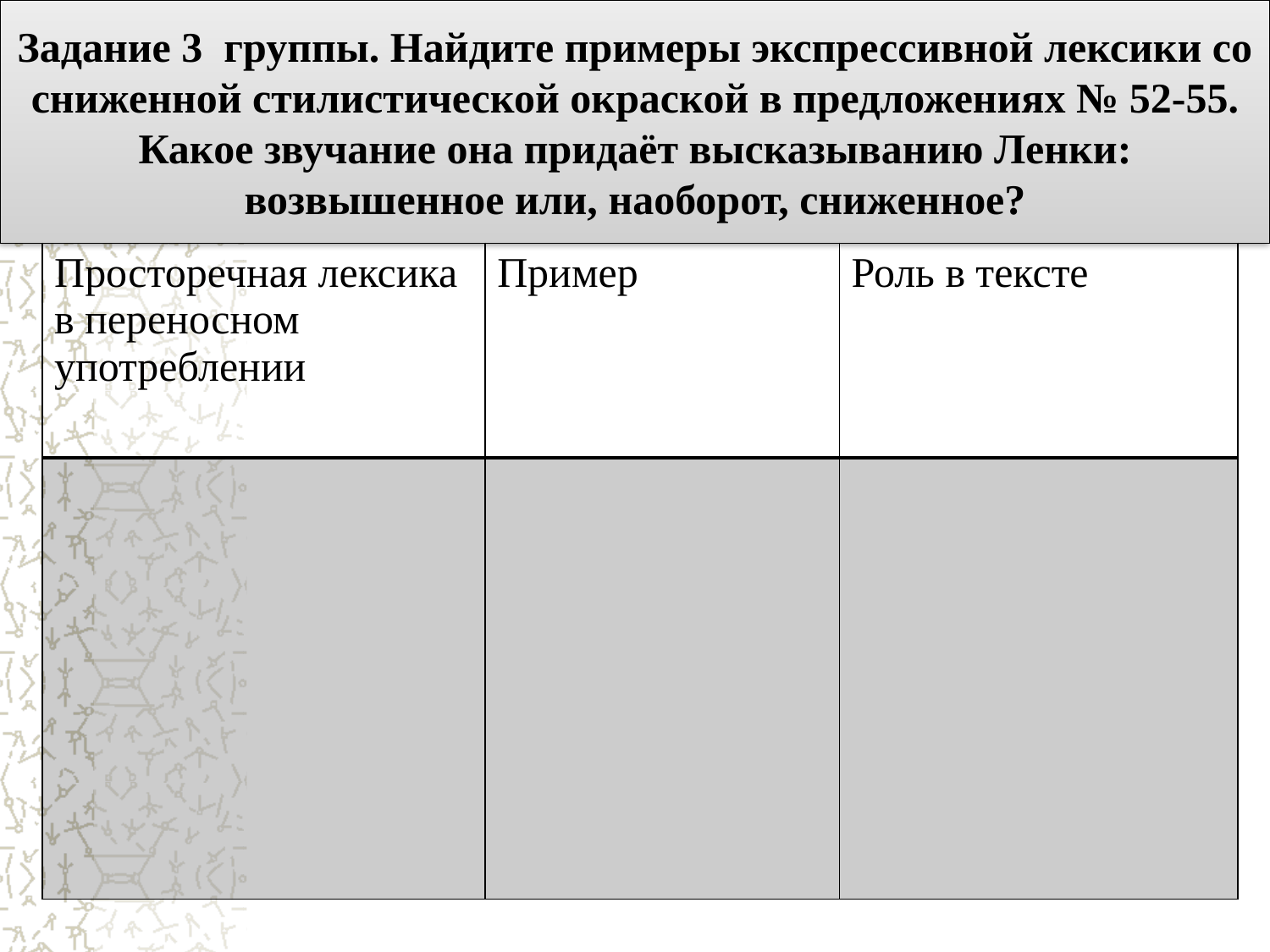

# Задание 3  группы. Найдите примеры экспрессивной лексики со сниженной стилистической окраской в предложениях № 52-55. Какое звучание она придаёт высказыванию Ленки: возвышенное или, наоборот, сниженное?
| Просторечная лексика в переносном употреблении | Пример | Роль в тексте |
| --- | --- | --- |
|  |  |  |